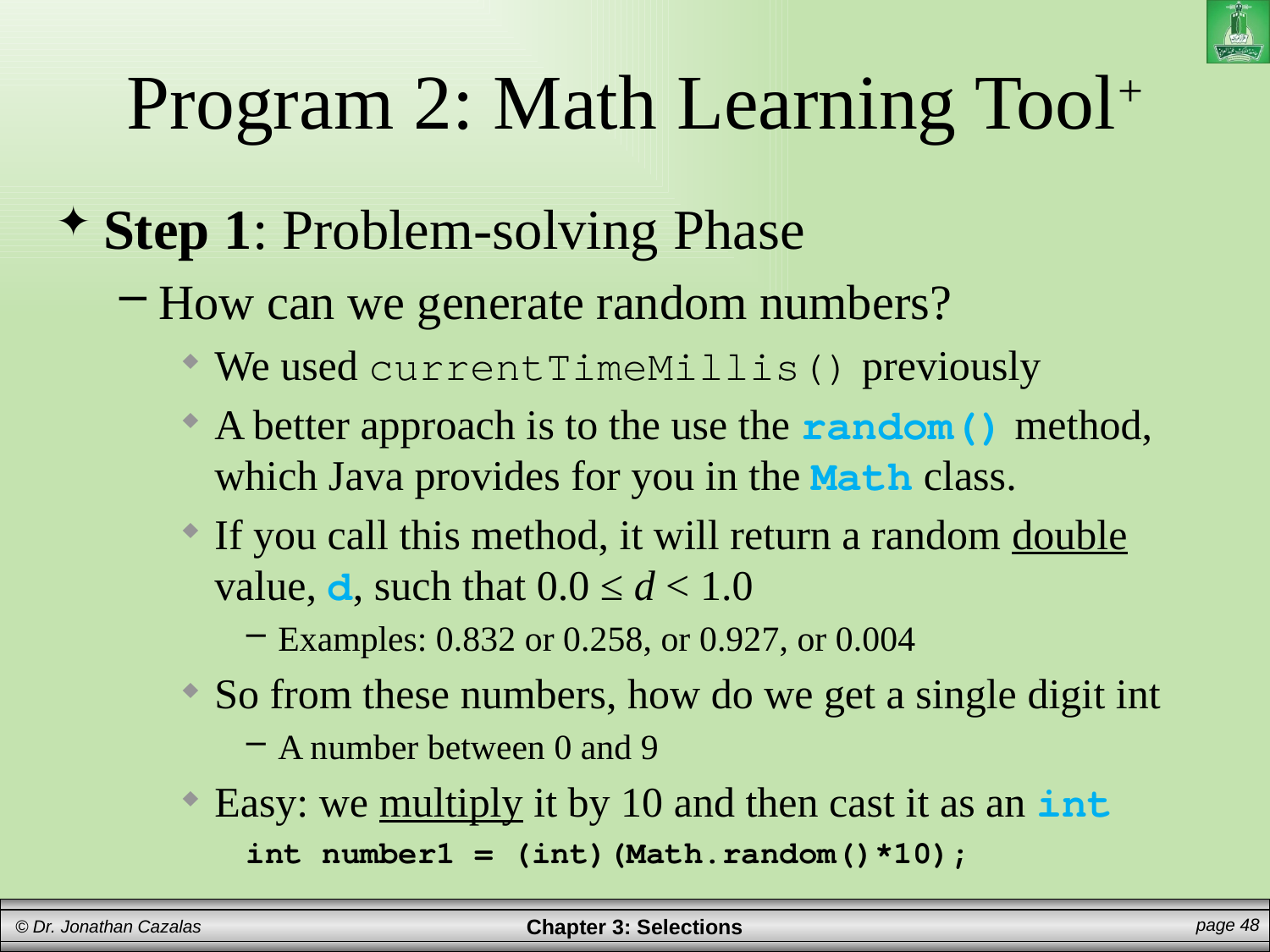

# Program 2: Math Learning Tool+
Step 1: Problem-solving Phase
How can we generate random numbers?
We used currentTimeMillis() previously
A better approach is to the use the random() method, which Java provides for you in the Math class.
If you call this method, it will return a random double value, d, such that 0.0 ≤ d < 1.0
Examples: 0.832 or 0.258, or 0.927, or 0.004
So from these numbers, how do we get a single digit int
A number between 0 and 9
Easy: we multiply it by 10 and then cast it as an int
int number1 = (int)(Math.random()*10);